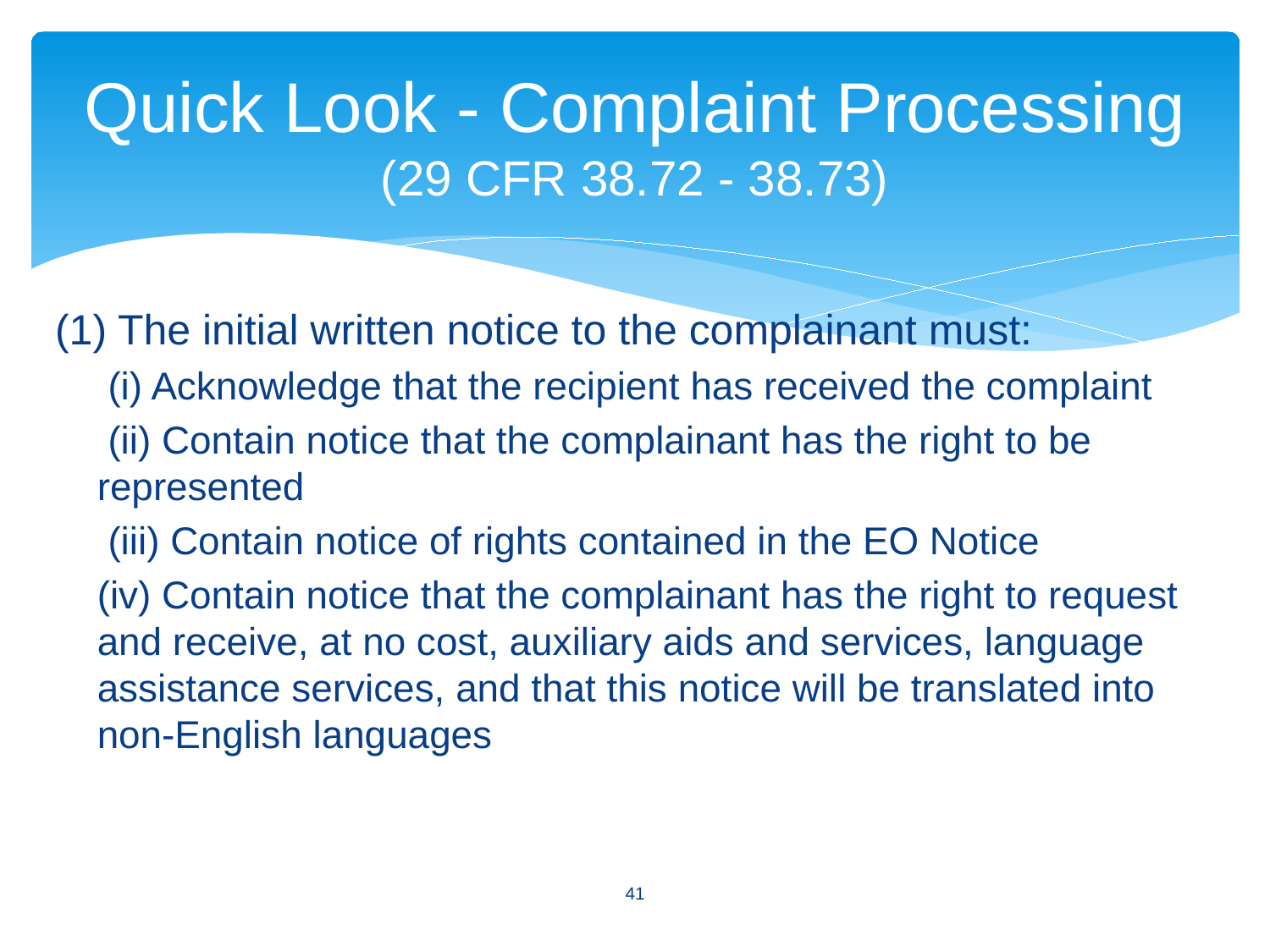

# Quick Look - Complaint Processing (29 CFR 38.72 - 38.73)
(1) The initial written notice to the complainant must:
 (i) Acknowledge that the recipient has received the complaint
 (ii) Contain notice that the complainant has the right to be represented
 (iii) Contain notice of rights contained in the EO Notice
(iv) Contain notice that the complainant has the right to request and receive, at no cost, auxiliary aids and services, language assistance services, and that this notice will be translated into non-English languages

41